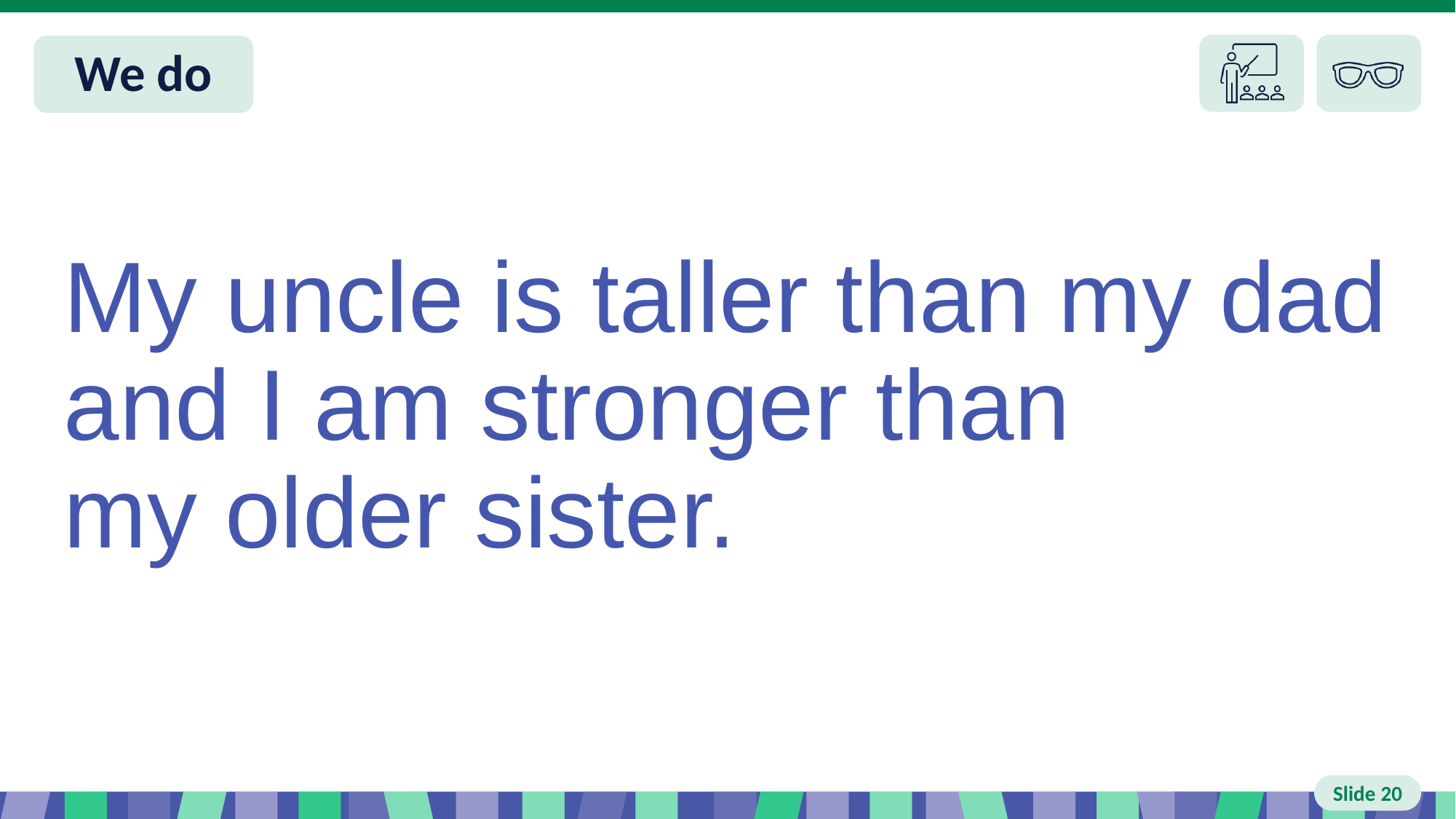

# Slide 20 We do
My uncle is taller than my dad and I am stronger than
my older sister.